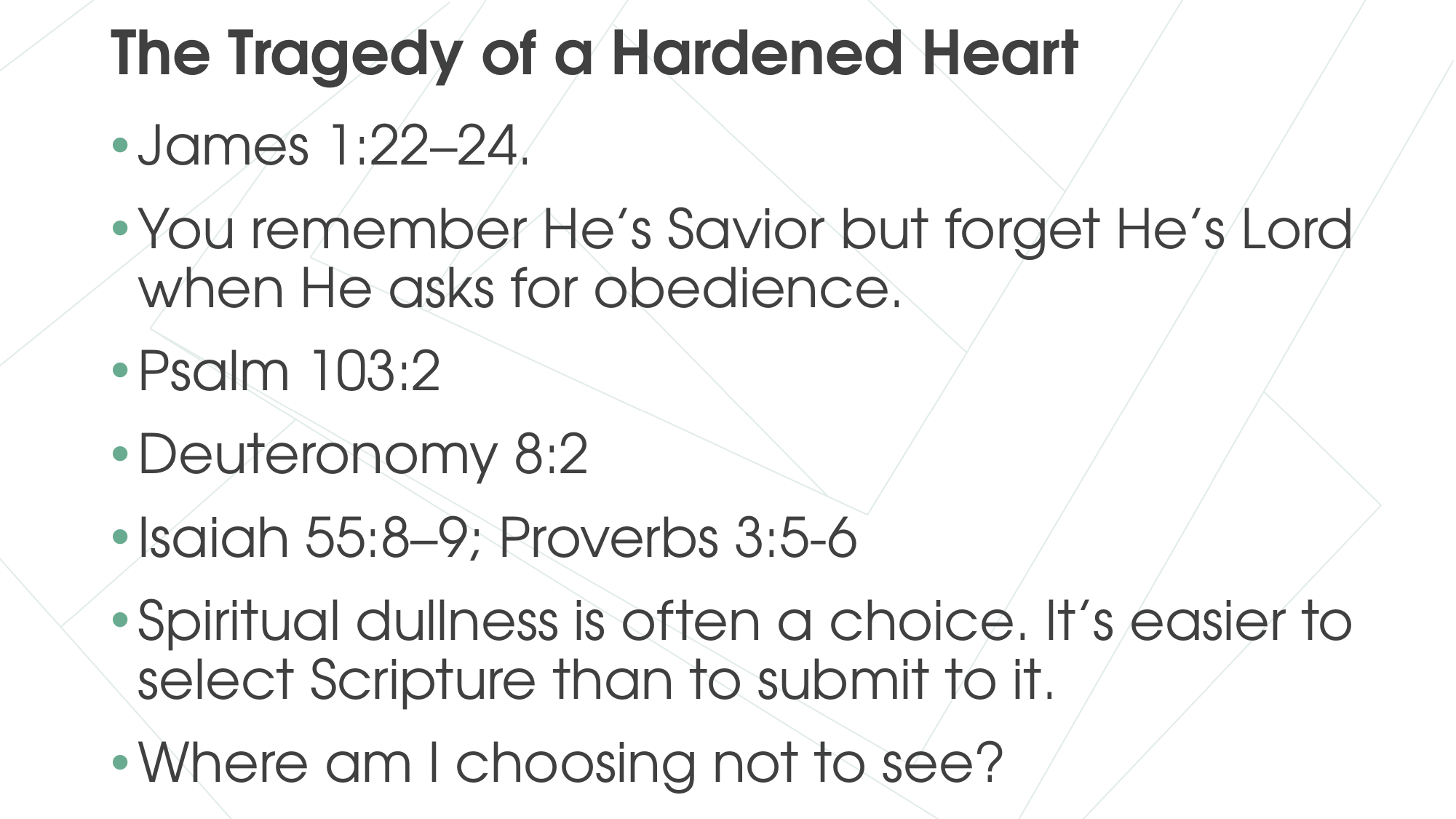

# The Tragedy of a Hardened Heart
James 1:22–24.
You remember He’s Savior but forget He’s Lord when He asks for obedience.
Psalm 103:2
Deuteronomy 8:2
Isaiah 55:8–9; Proverbs 3:5-6
Spiritual dullness is often a choice. It’s easier to select Scripture than to submit to it.
Where am I choosing not to see?